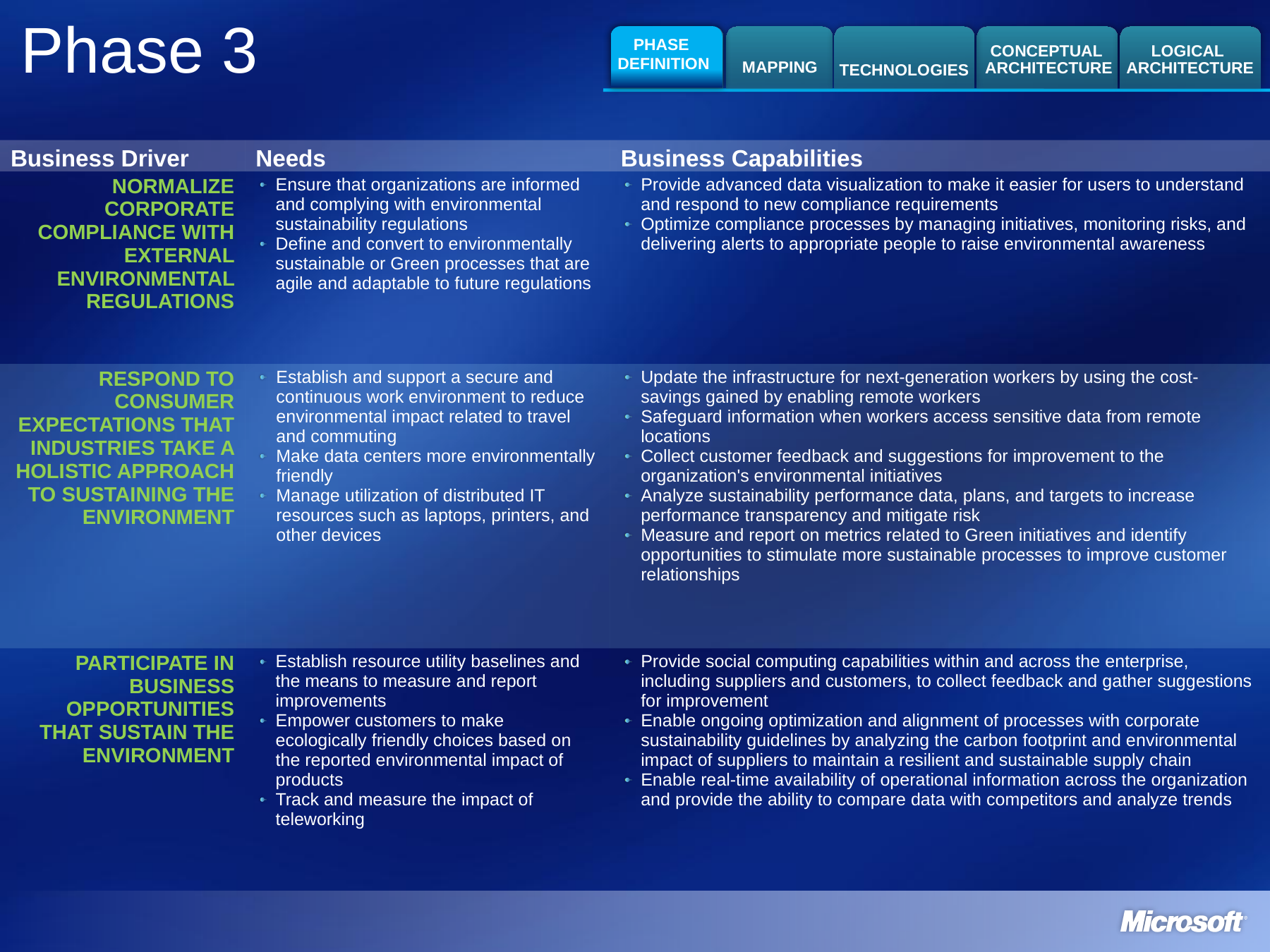

Phase 3

TECHNOLOGIES

CONCEPTUAL
ARCHITECTURE

LOGICAL
ARCHITECTURE

MAPPING
PHASE
DEFINITION
| Business Driver | Needs | Business Capabilities |
| --- | --- | --- |
| Normalize corporate compliance with external environmental regulations | Ensure that organizations are informed and complying with environmental sustainability regulations Define and convert to environmentally sustainable or Green processes that are agile and adaptable to future regulations | Provide advanced data visualization to make it easier for users to understand and respond to new compliance requirements Optimize compliance processes by managing initiatives, monitoring risks, and delivering alerts to appropriate people to raise environmental awareness |
| Respond to consumer expectations that industries take a holistic approach to sustaining the environment | Establish and support a secure and continuous work environment to reduce environmental impact related to travel and commuting Make data centers more environmentally friendly Manage utilization of distributed IT resources such as laptops, printers, and other devices | Update the infrastructure for next-generation workers by using the cost-savings gained by enabling remote workers Safeguard information when workers access sensitive data from remote locations Collect customer feedback and suggestions for improvement to the organization's environmental initiatives Analyze sustainability performance data, plans, and targets to increase performance transparency and mitigate risk Measure and report on metrics related to Green initiatives and identify opportunities to stimulate more sustainable processes to improve customer relationships |
| Participate in business opportunities that sustain the environment | Establish resource utility baselines and the means to measure and report improvements Empower customers to make ecologically friendly choices based on the reported environmental impact of products Track and measure the impact of teleworking | Provide social computing capabilities within and across the enterprise, including suppliers and customers, to collect feedback and gather suggestions for improvement Enable ongoing optimization and alignment of processes with corporate sustainability guidelines by analyzing the carbon footprint and environmental impact of suppliers to maintain a resilient and sustainable supply chain Enable real-time availability of operational information across the organization and provide the ability to compare data with competitors and analyze trends |